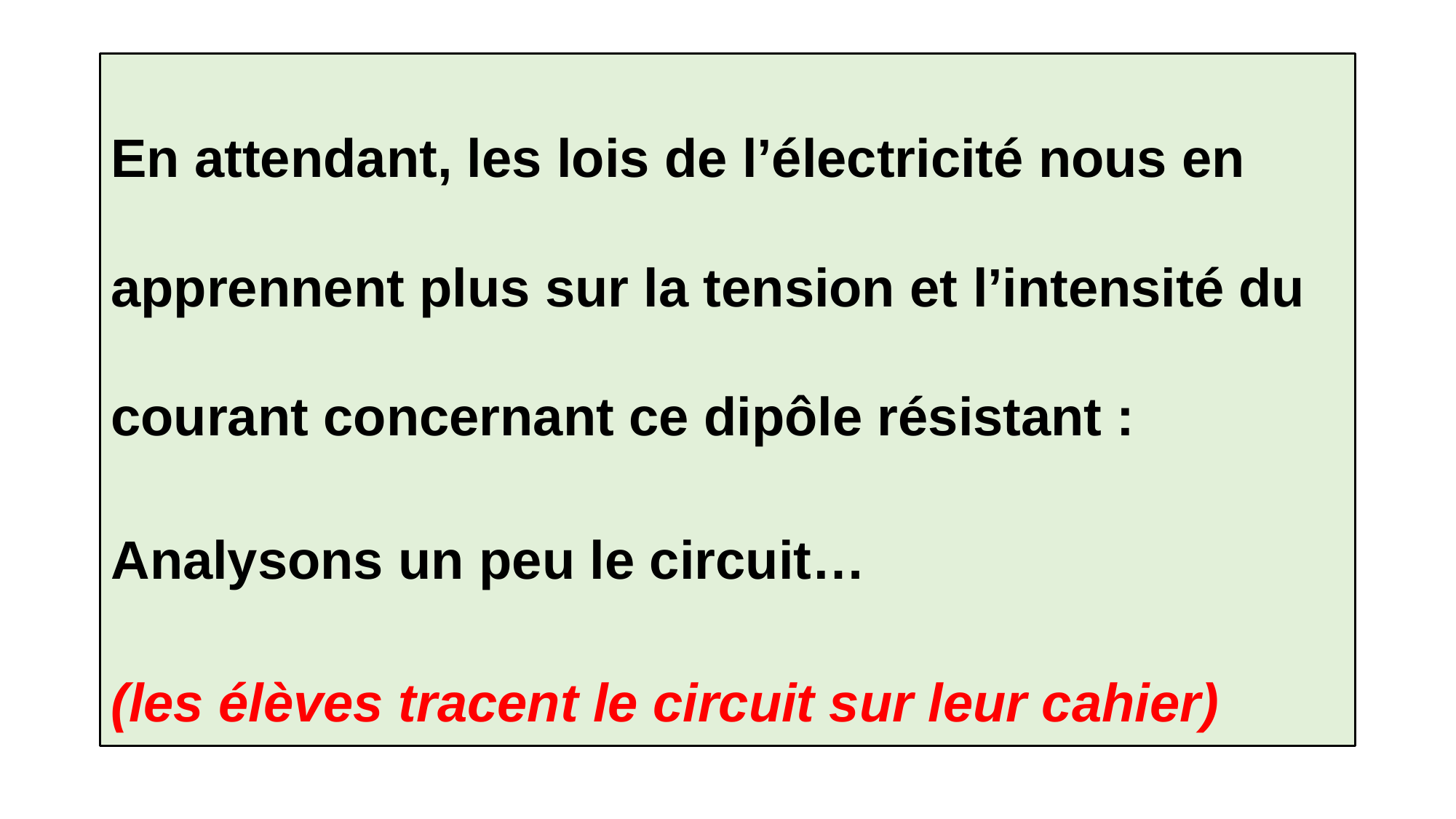

En attendant, les lois de l’électricité nous en apprennent plus sur la tension et l’intensité du courant concernant ce dipôle résistant :
Analysons un peu le circuit…
(les élèves tracent le circuit sur leur cahier)